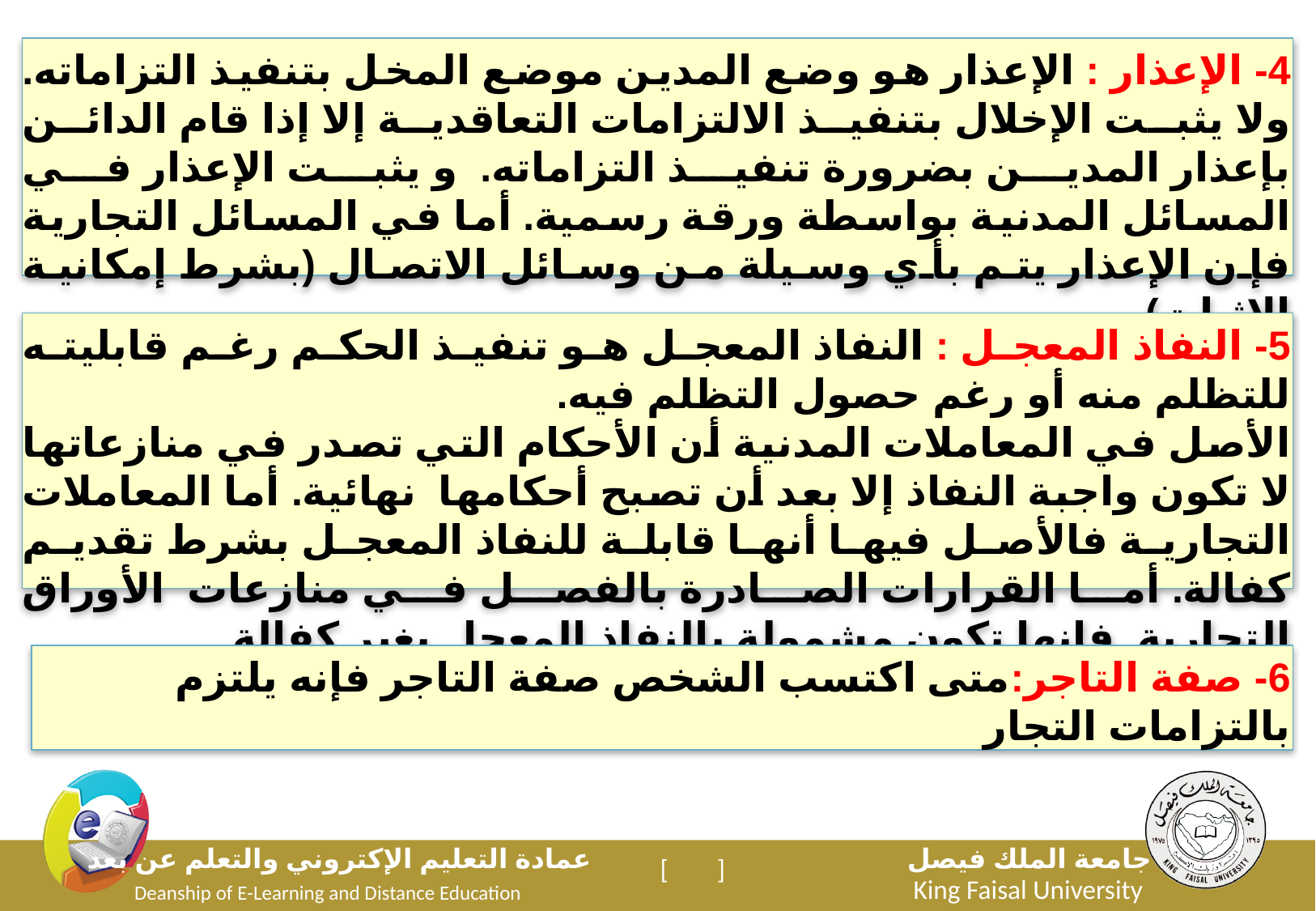

4- الإعذار : الإعذار هو وضع المدين موضع المخل بتنفيذ التزاماته. ولا يثبت الإخلال بتنفيذ الالتزامات التعاقدية إلا إذا قام الدائن بإعذار المدين بضرورة تنفيذ التزاماته.  و يثبت الإعذار في المسائل المدنية بواسطة ورقة رسمية. أما في المسائل التجارية فإن الإعذار يتم بأي وسيلة من وسائل الاتصال (بشرط إمكانية الإثبات).

5- النفاذ المعجل : النفاذ المعجل هو تنفيذ الحكم رغم قابليته للتظلم منه أو رغم حصول التظلم فيه.
الأصل في المعاملات المدنية أن الأحكام التي تصدر في منازعاتها لا تكون واجبة النفاذ إلا بعد أن تصبح أحكامها  نهائية. أما المعاملات التجارية فالأصل فيها أنها قابلة للنفاذ المعجل بشرط تقديم كفالة. أما القرارات الصادرة بالفصل في منازعات  الأوراق التجارية  فإنها تكون مشمولة بالنفاذ المعجل بغير كفالة.

6- صفة التاجر:متى اكتسب الشخص صفة التاجر فإنه يلتزم بالتزامات التجار